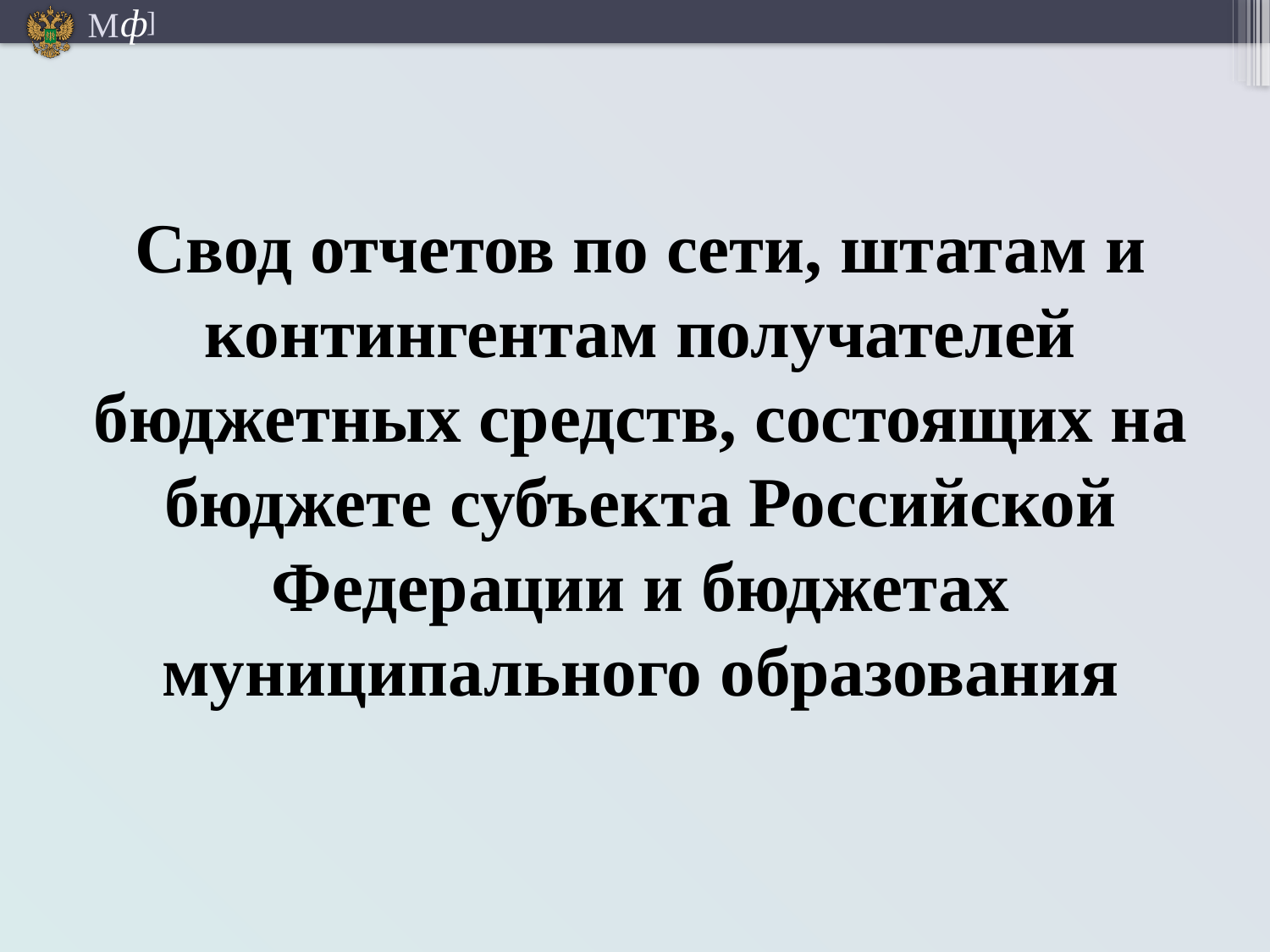

Свод отчетов по сети, штатам и контингентам получателей бюджетных средств, состоящих на бюджете субъекта Российской Федерации и бюджетах муниципального образования